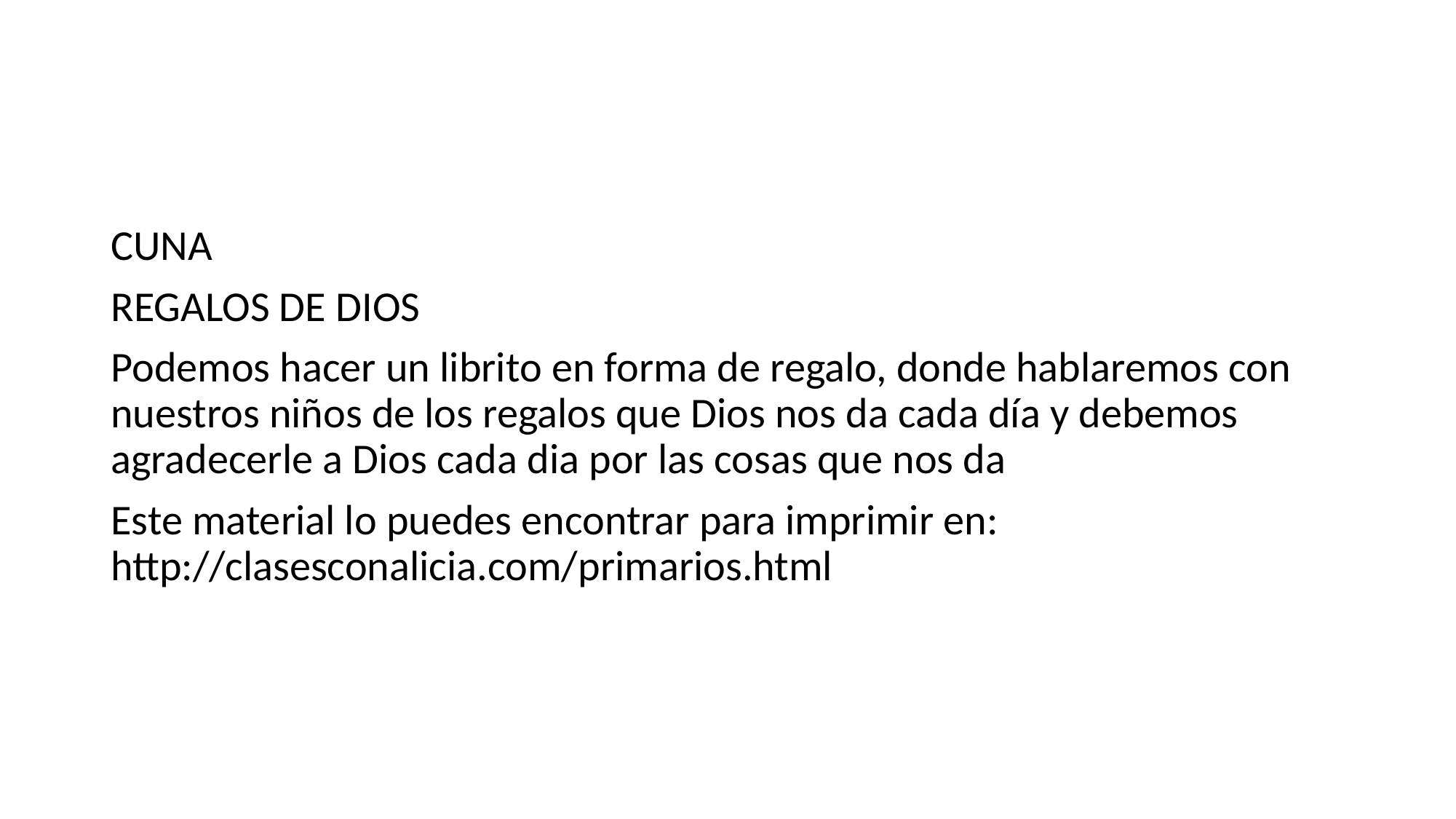

#
CUNA
REGALOS DE DIOS
Podemos hacer un librito en forma de regalo, donde hablaremos con nuestros niños de los regalos que Dios nos da cada día y debemos agradecerle a Dios cada dia por las cosas que nos da
Este material lo puedes encontrar para imprimir en: http://clasesconalicia.com/primarios.html